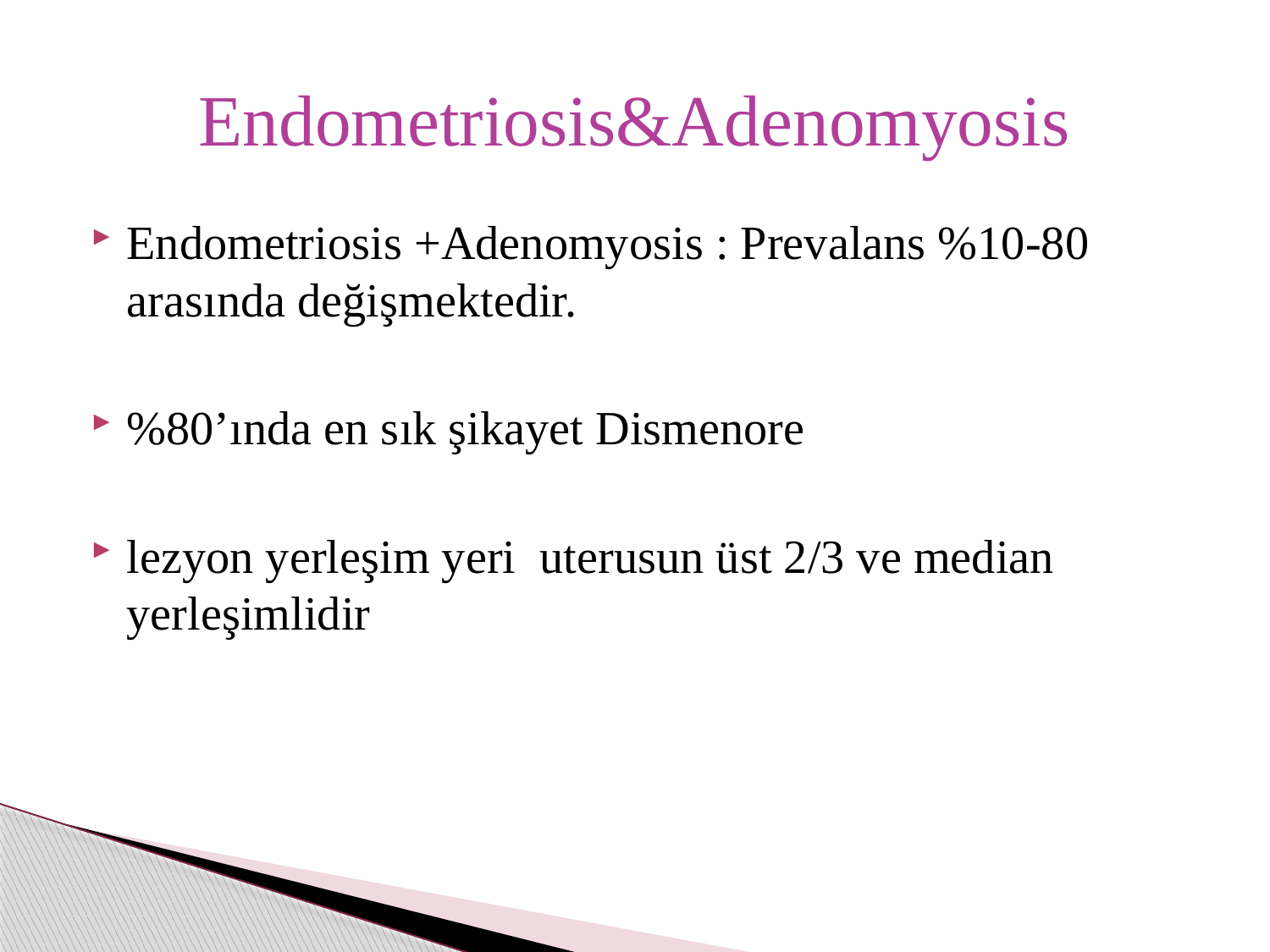

# Endometriosis&Adenomyosis
Endometriosis +Adenomyosis : Prevalans %10-80 arasında değişmektedir.

%80’ında en sık şikayet Dismenore

lezyon yerleşim yeri  uterusun üst 2/3 ve median yerleşimlidir